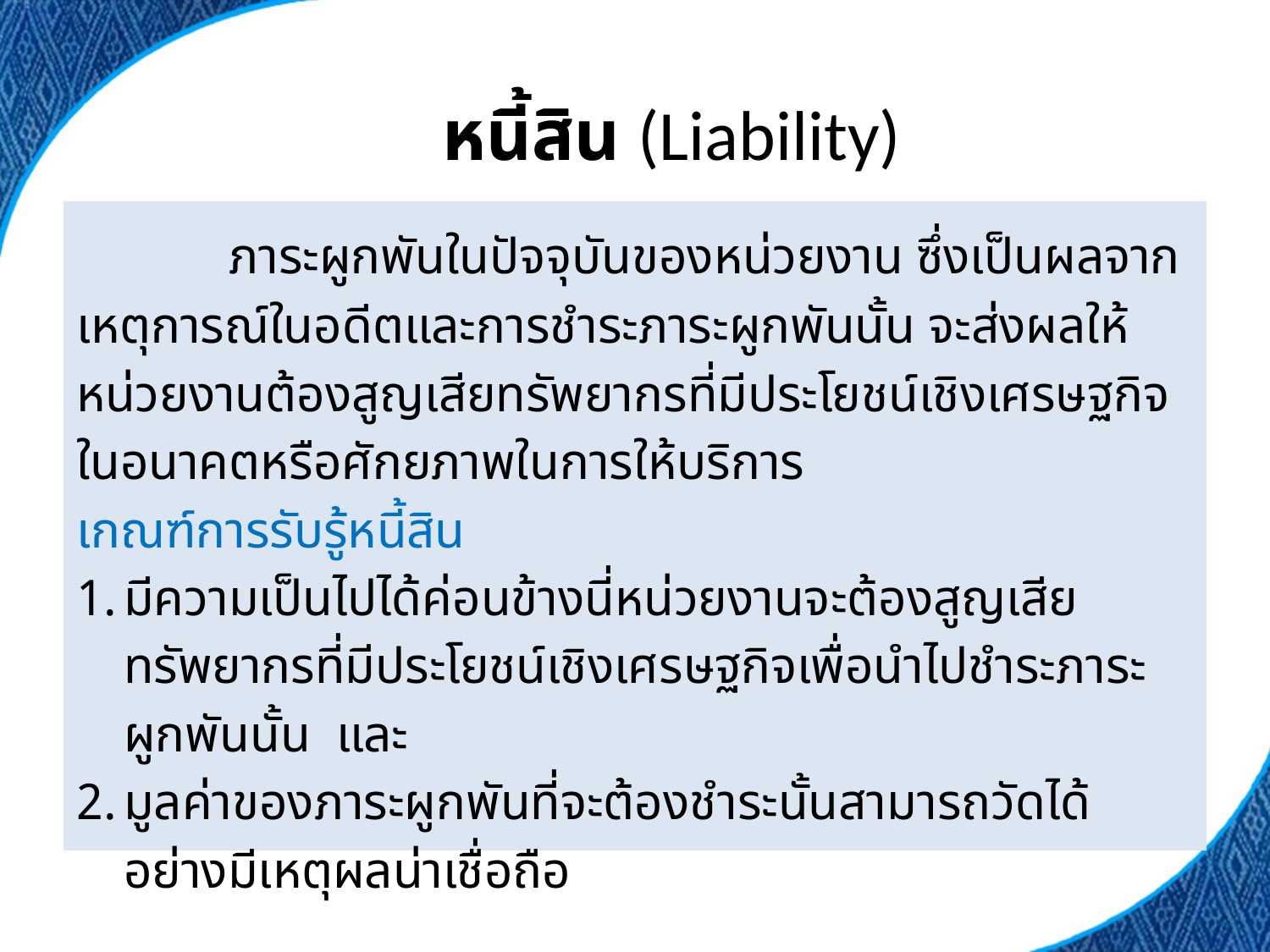

# หนี้สิน (Liability)
	  ภาระผูกพันในปัจจุบันของหน่วยงาน ซึ่งเป็นผลจากเหตุการณ์ในอดีตและการชำระภาระผูกพันนั้น จะส่งผลให้หน่วยงานต้องสูญเสียทรัพยากรที่มีประโยชน์เชิงเศรษฐกิจในอนาคตหรือศักยภาพในการให้บริการ
เกณฑ์การรับรู้หนี้สิน
มีความเป็นไปได้ค่อนข้างนี่หน่วยงานจะต้องสูญเสียทรัพยากรที่มีประโยชน์เชิงเศรษฐกิจเพื่อนำไปชำระภาระผูกพันนั้น  และ
มูลค่าของภาระผูกพันที่จะต้องชำระนั้นสามารถวัดได้อย่างมีเหตุผลน่าเชื่อถือ